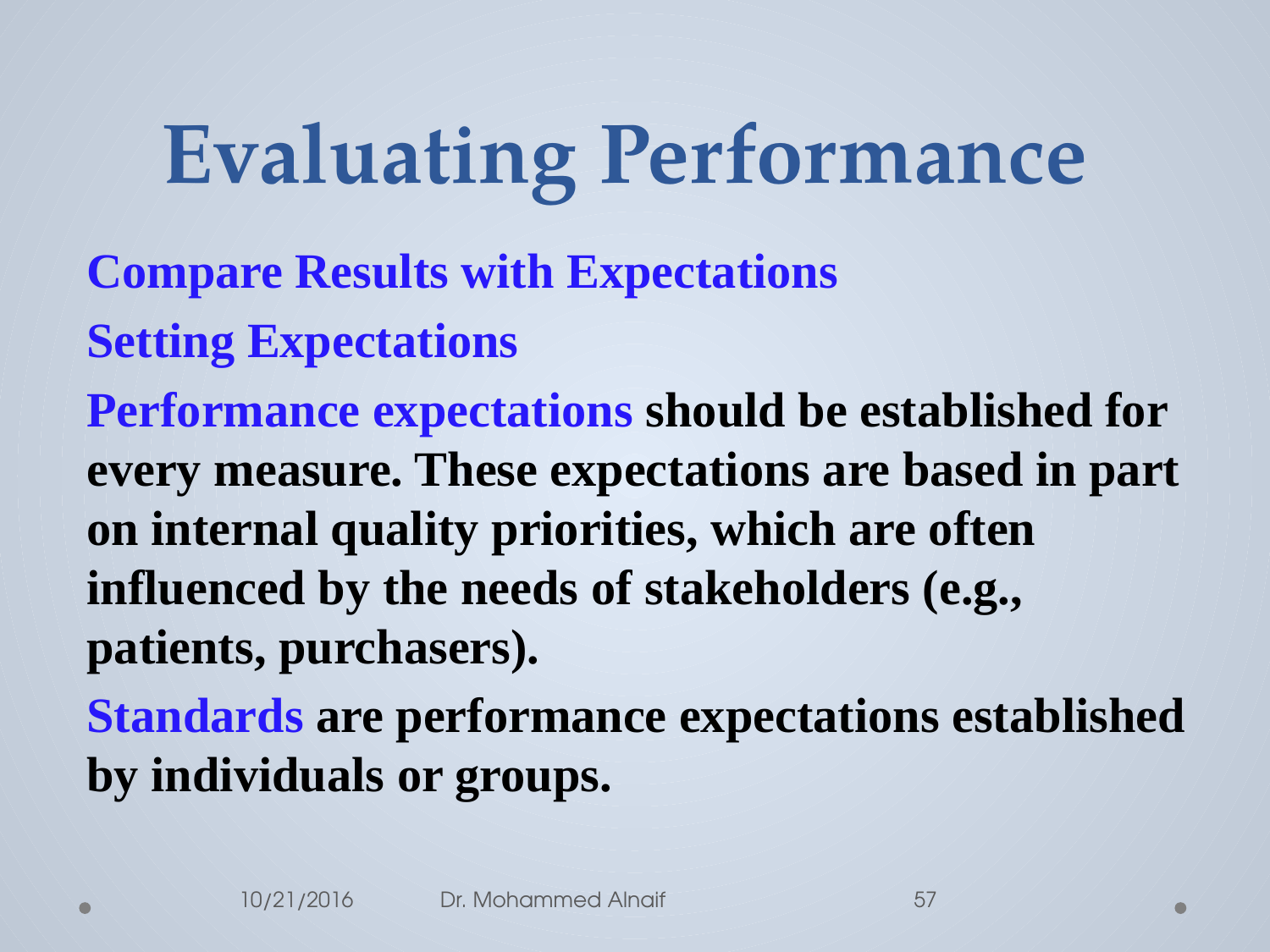

# Evaluating Performance
Compare Results with Expectations
Setting Expectations
Performance expectations should be established for every measure. These expectations are based in part on internal quality priorities, which are often influenced by the needs of stakeholders (e.g., patients, purchasers).
Standards are performance expectations established by individuals or groups.

10/21/2016
Dr. Mohammed Alnaif
57